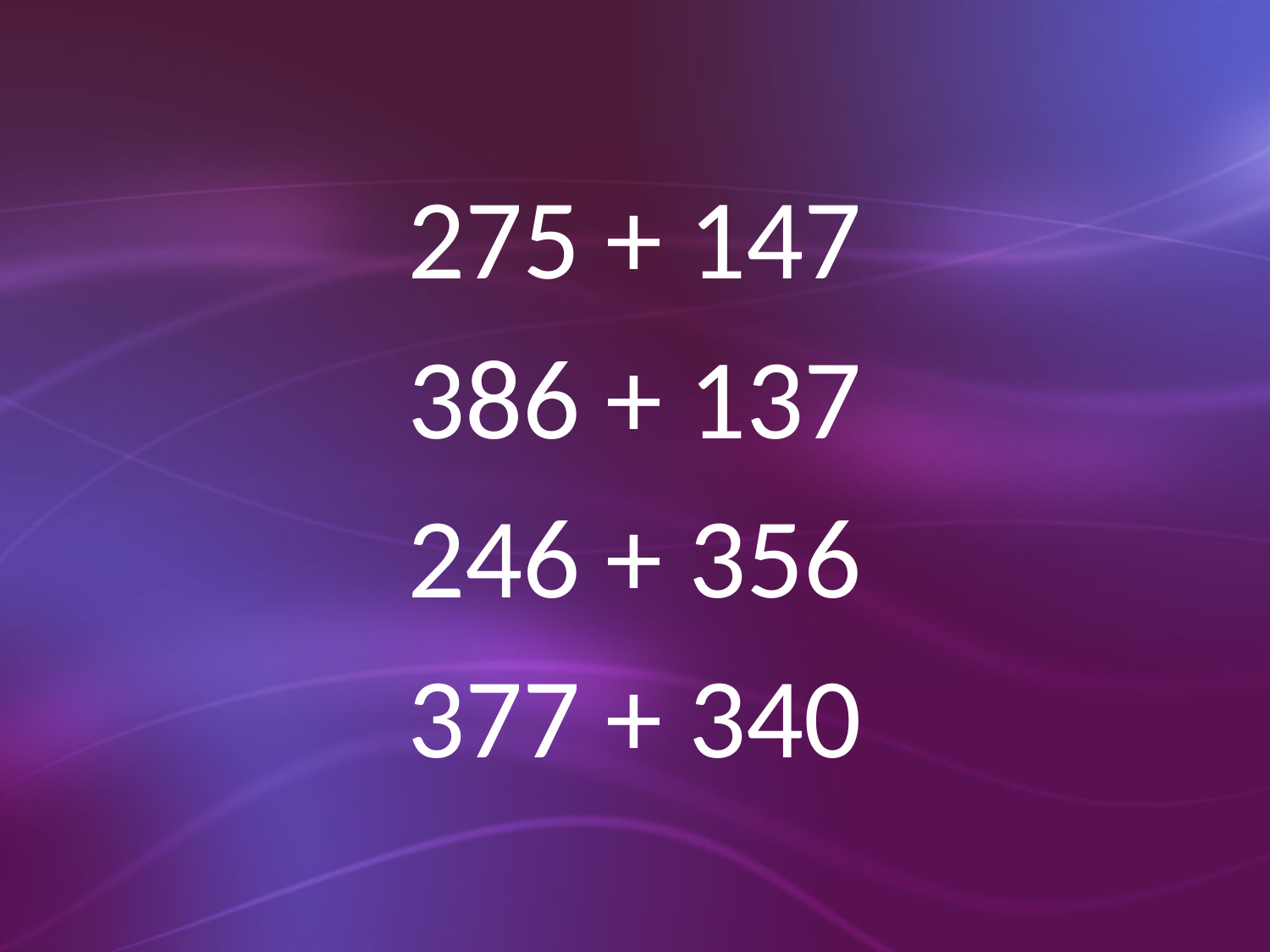

275 + 147
386 + 137
246 + 356
377 + 340